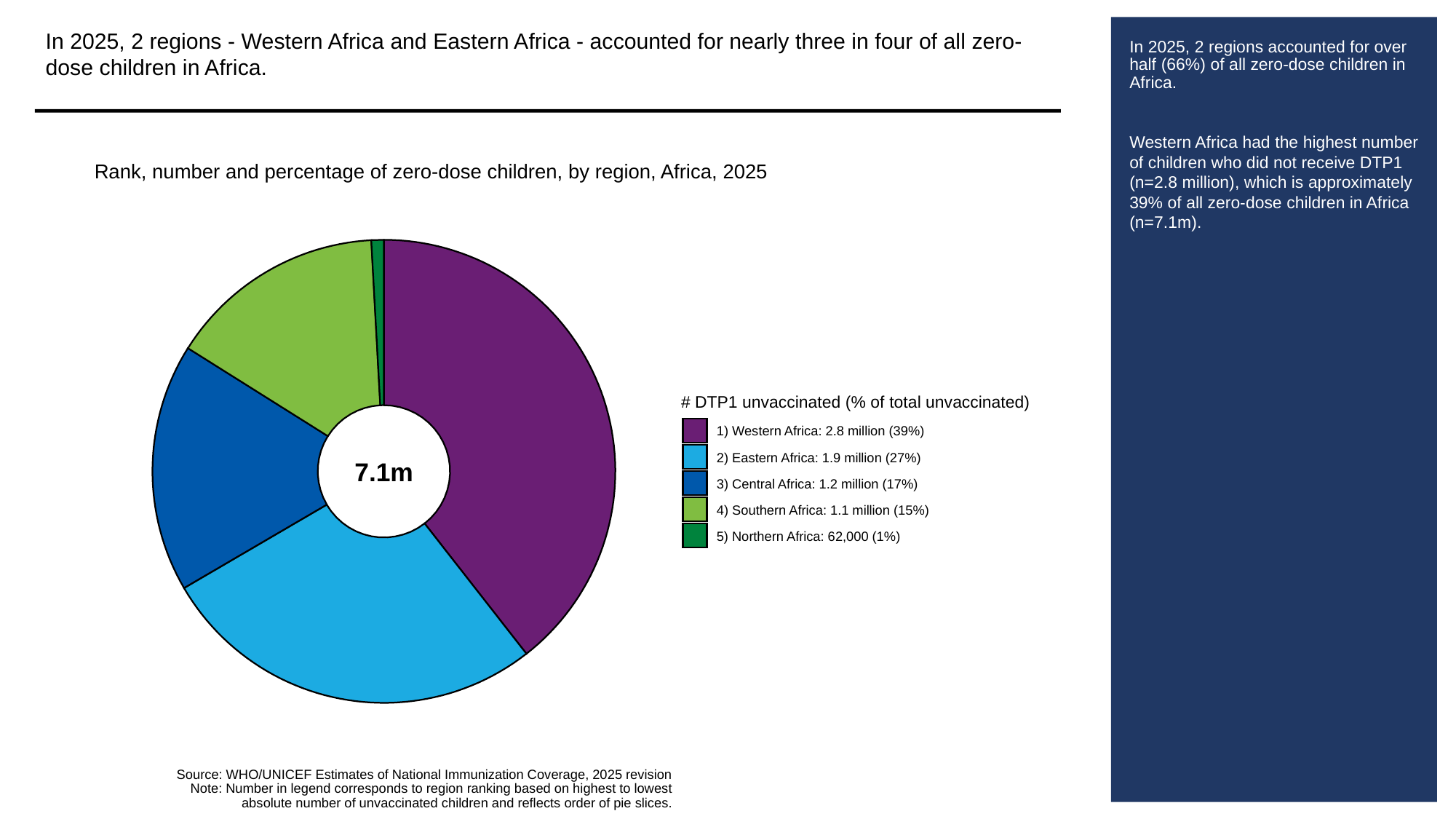

In 2025, 2 regions - Western Africa and Eastern Africa - accounted for nearly three in four of all zero-dose children in Africa.
# In 2025, 2 regions accounted for over half (66%) of all zero-dose children in Africa.

Western Africa had the highest number of children who did not receive DTP1 (n=2.8 million), which is approximately 39% of all zero-dose children in Africa (n=7.1m).

Rank, number and percentage of zero-dose children, by region, Africa, 2025

# DTP1 unvaccinated (% of total unvaccinated)

1) Western Africa: 2.8 million (39%)

2) Eastern Africa: 1.9 million (27%)
7.1m

3) Central Africa: 1.2 million (17%)

4) Southern Africa: 1.1 million (15%)

5) Northern Africa: 62,000 (1%)
Source: WHO/UNICEF Estimates of National Immunization Coverage, 2025 revision
Note: Number in legend corresponds to region ranking based on highest to lowest
absolute number of unvaccinated children and reflects order of pie slices.